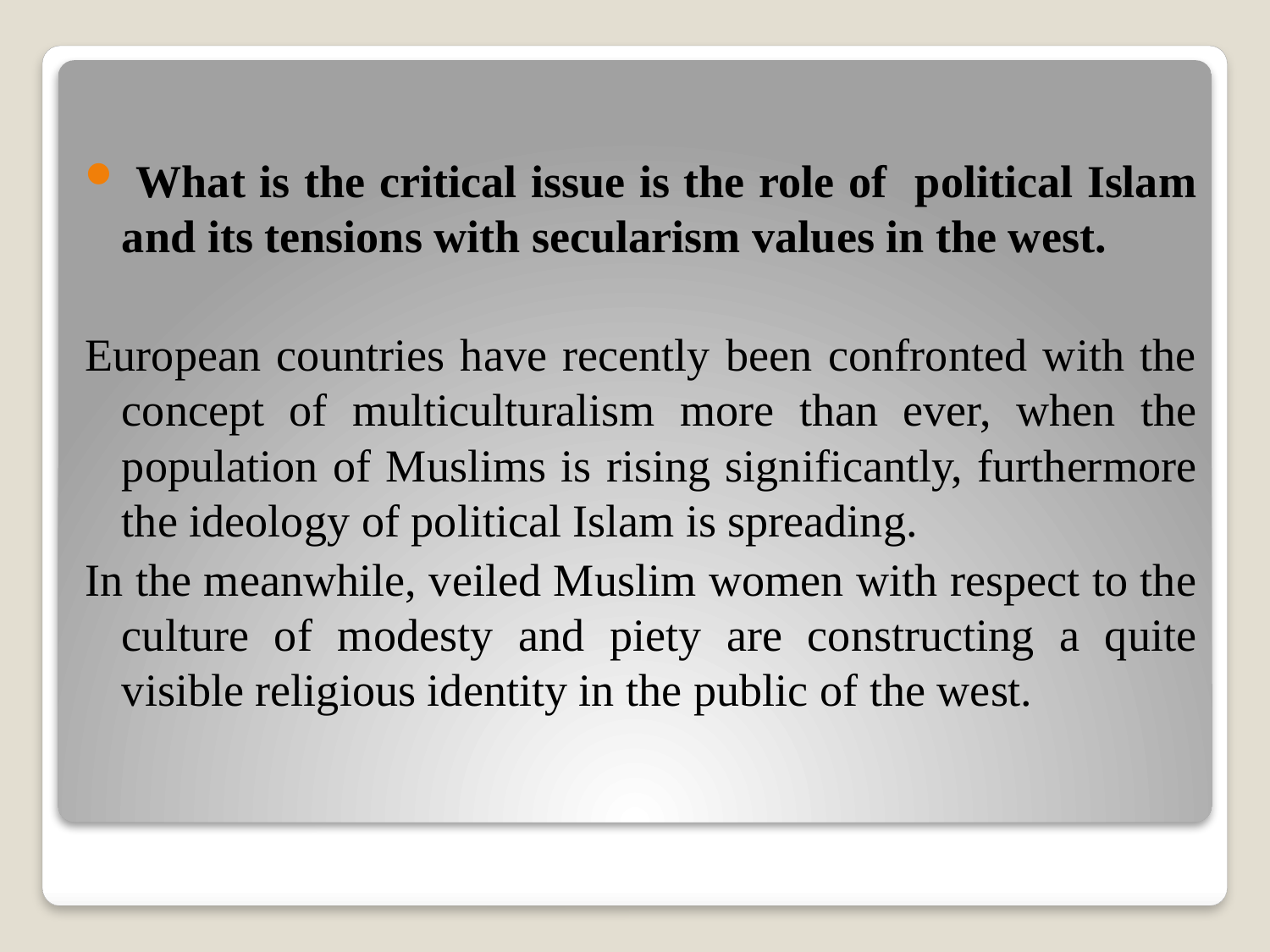

What is the critical issue is the role of  political Islam and its tensions with secularism values in the west.

European countries have recently been confronted with the concept of multiculturalism more than ever, when the population of Muslims is rising significantly, furthermore the ideology of political Islam is spreading.
In the meanwhile, veiled Muslim women with respect to the culture of modesty and piety are constructing a quite visible religious identity in the public of the west.